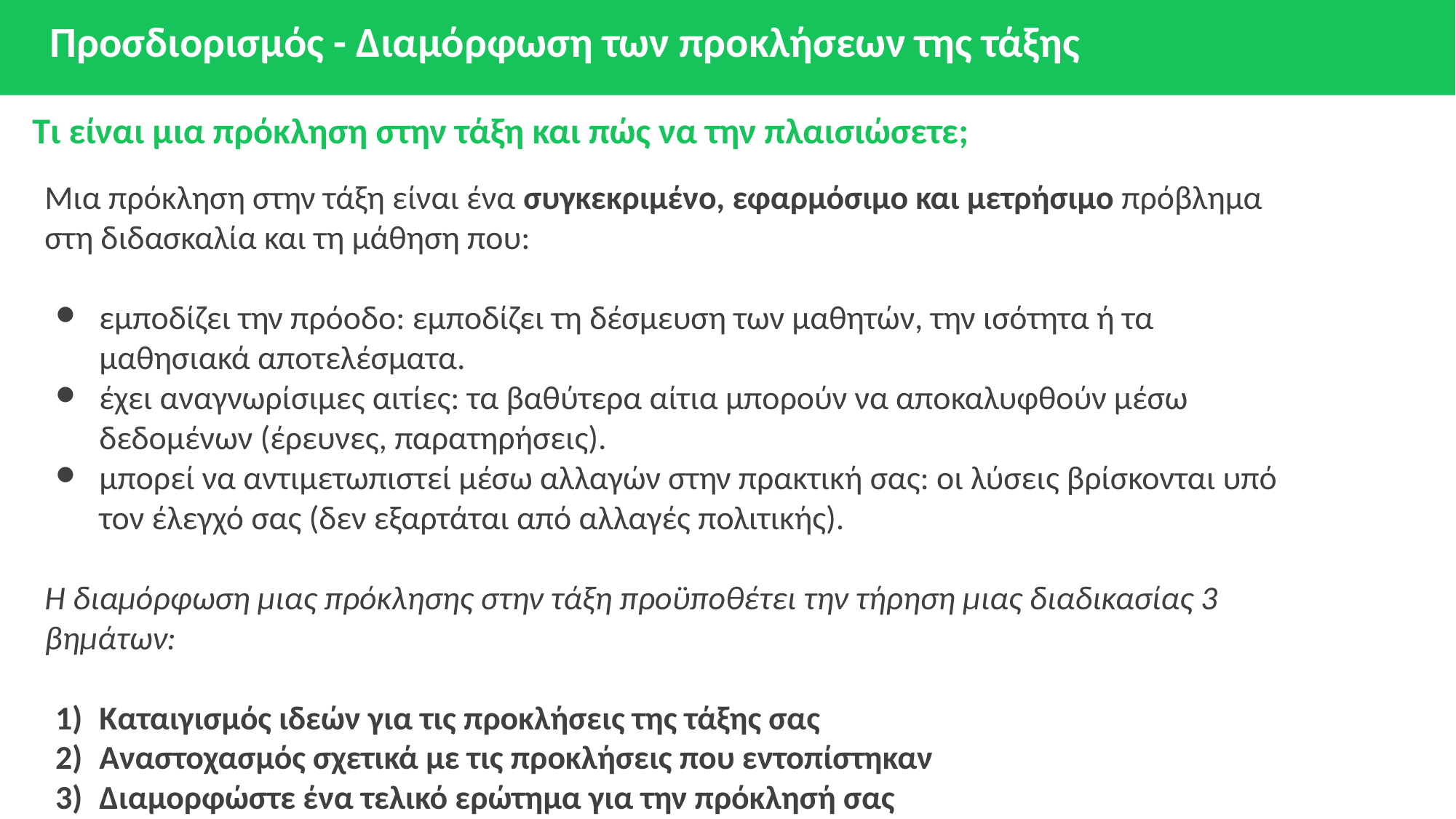

# Προσδιορισμός - Διαμόρφωση των προκλήσεων της τάξης
Τι είναι μια πρόκληση στην τάξη και πώς να την πλαισιώσετε;
Μια πρόκληση στην τάξη είναι ένα συγκεκριμένο, εφαρμόσιμο και μετρήσιμο πρόβλημα στη διδασκαλία και τη μάθηση που:

εμποδίζει την πρόοδο: εμποδίζει τη δέσμευση των μαθητών, την ισότητα ή τα μαθησιακά αποτελέσματα.
έχει αναγνωρίσιμες αιτίες: τα βαθύτερα αίτια μπορούν να αποκαλυφθούν μέσω δεδομένων (έρευνες, παρατηρήσεις).
μπορεί να αντιμετωπιστεί μέσω αλλαγών στην πρακτική σας: οι λύσεις βρίσκονται υπό τον έλεγχό σας (δεν εξαρτάται από αλλαγές πολιτικής).

Η διαμόρφωση μιας πρόκλησης στην τάξη προϋποθέτει την τήρηση μιας διαδικασίας 3 βημάτων:

Καταιγισμός ιδεών για τις προκλήσεις της τάξης σας
Αναστοχασμός σχετικά με τις προκλήσεις που εντοπίστηκαν
Διαμορφώστε ένα τελικό ερώτημα για την πρόκλησή σας